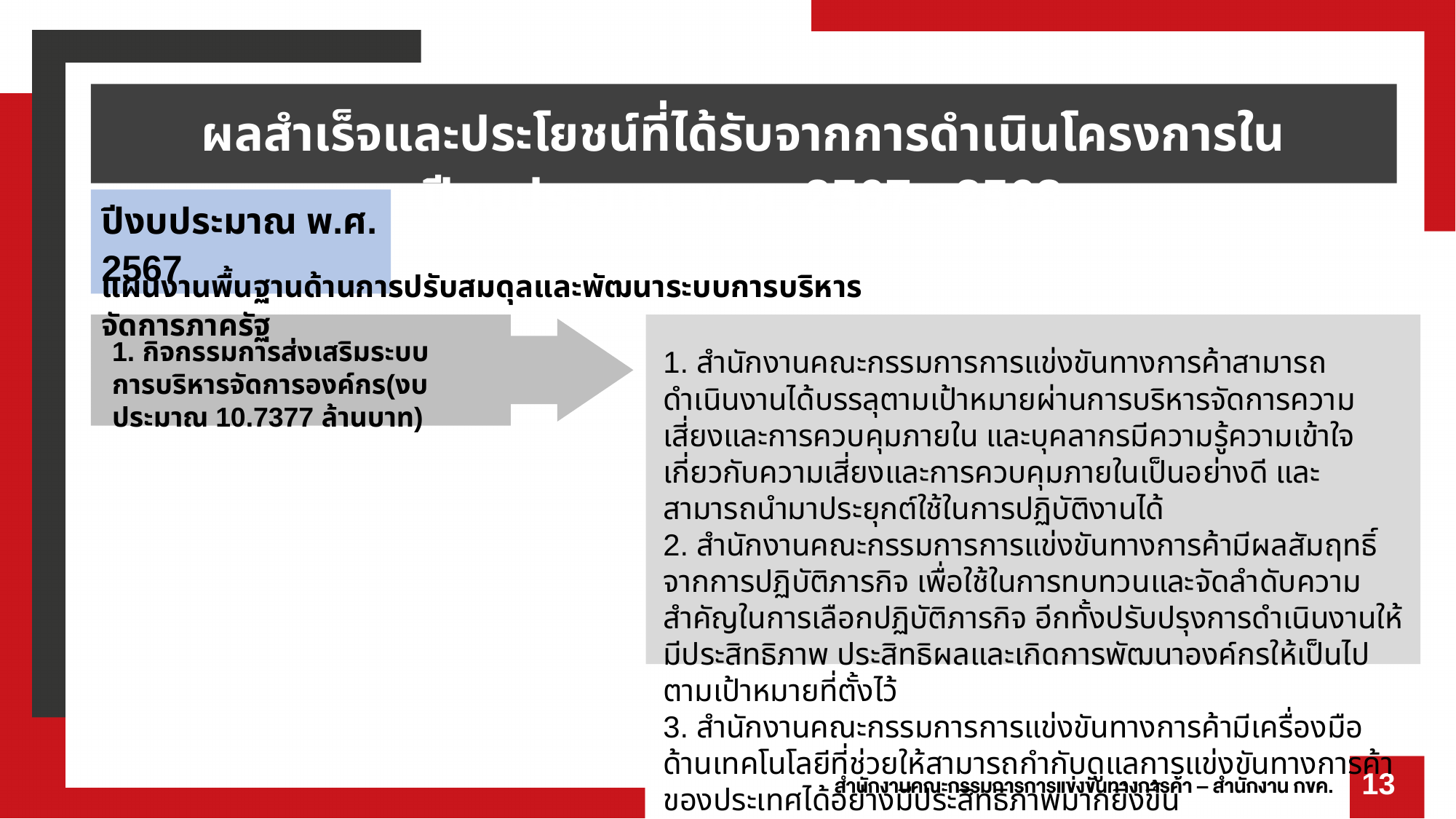

ผลสำเร็จและประโยชน์ที่ได้รับจากการดำเนินโครงการในปีงบประมาณ พ.ศ. 2567 - 2568
ปีงบประมาณ พ.ศ. 2567
แผนงานพื้นฐานด้านการปรับสมดุลและพัฒนาระบบการบริหารจัดการภาครัฐ

1. กิจกรรมการส่งเสริมระบบการบริหารจัดการองค์กร(งบประมาณ 10.7377 ล้านบาท)
1. สำนักงานคณะกรรมการการแข่งขันทางการค้าสามารถดำเนินงานได้บรรลุตามเป้าหมายผ่านการบริหารจัดการความเสี่ยงและการควบคุมภายใน และบุคลากรมีความรู้ความเข้าใจเกี่ยวกับความเสี่ยงและการควบคุมภายในเป็นอย่างดี และสามารถนำมาประยุกต์ใช้ในการปฏิบัติงานได้
2. สำนักงานคณะกรรมการการแข่งขันทางการค้ามีผลสัมฤทธิ์จากการปฏิบัติภารกิจ เพื่อใช้ในการทบทวนและจัดลำดับความสำคัญในการเลือกปฏิบัติภารกิจ อีกทั้งปรับปรุงการดำเนินงานให้มีประสิทธิภาพ ประสิทธิผลและเกิดการพัฒนาองค์กรให้เป็นไปตามเป้าหมายที่ตั้งไว้
3. สำนักงานคณะกรรมการการแข่งขันทางการค้ามีเครื่องมือด้านเทคโนโลยีที่ช่วยให้สามารถกำกับดูแลการแข่งขันทางการค้าของประเทศได้อย่างมีประสิทธิภาพมากยิ่งขึ้น
13